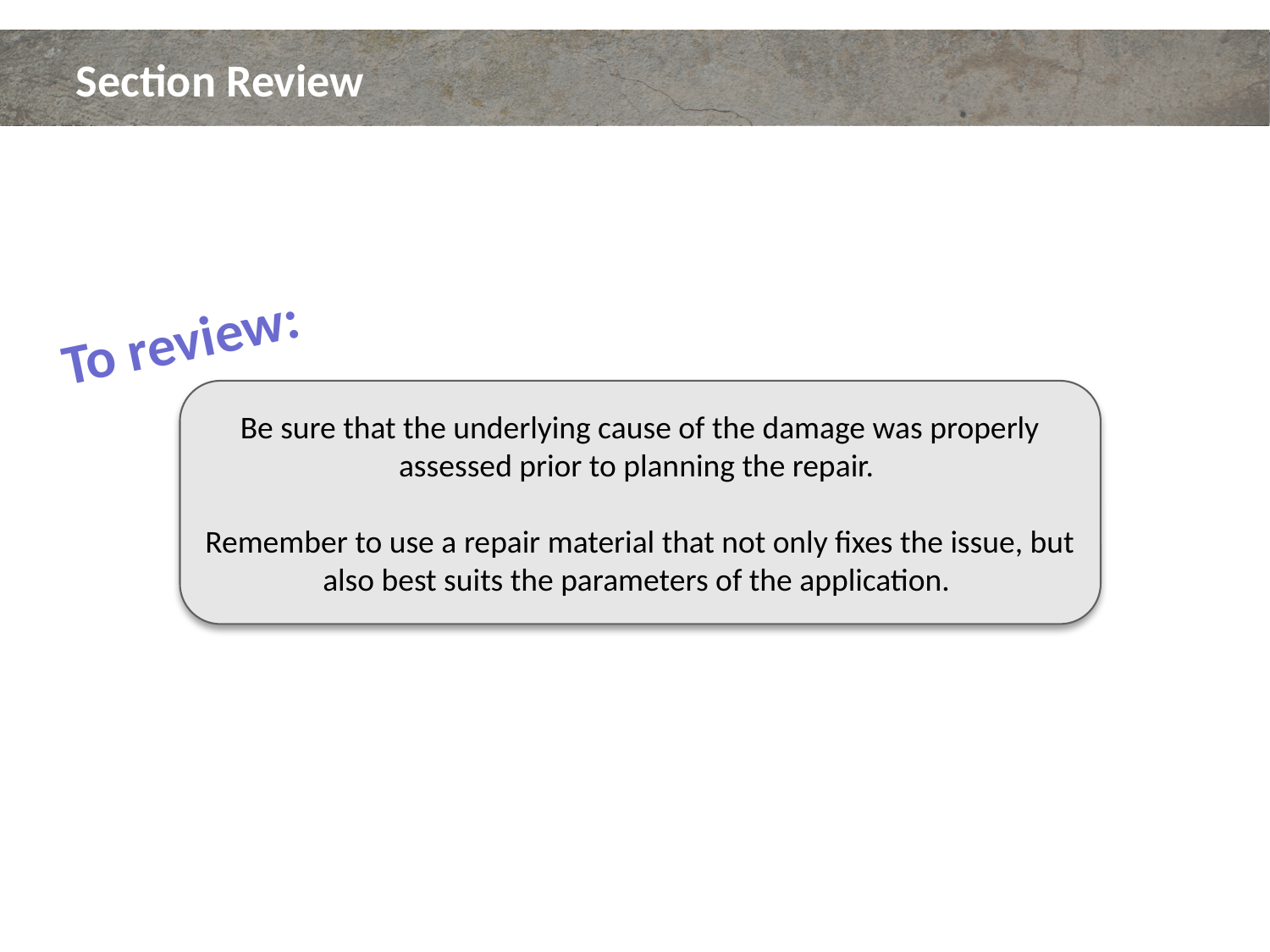

# Section Review
To review:
Be sure that the underlying cause of the damage was properly assessed prior to planning the repair.

Remember to use a repair material that not only fixes the issue, but also best suits the parameters of the application.